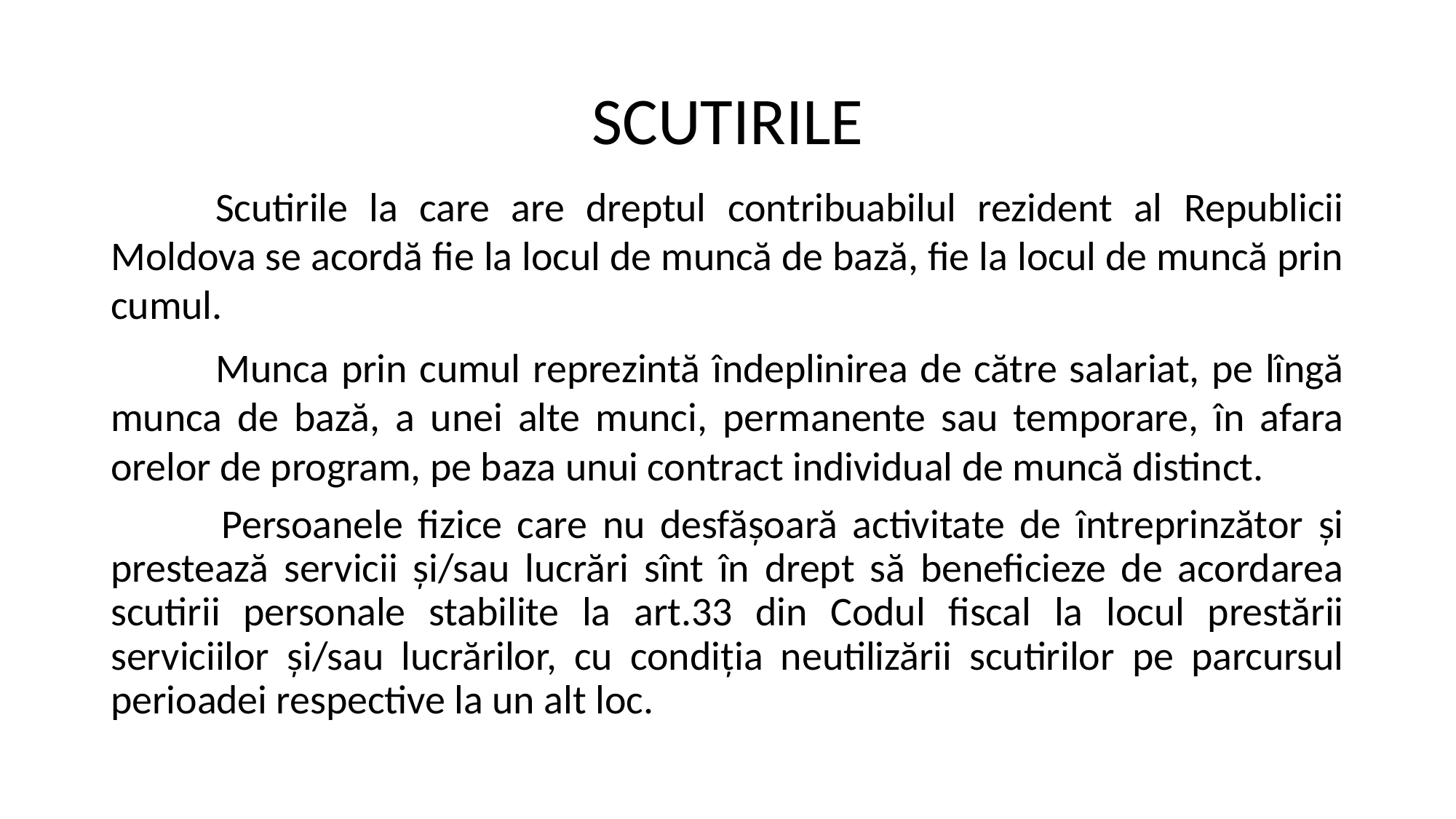

# SCUTIRILE
	Scutirile la care are dreptul contribuabilul rezident al Republicii Moldova se acordă fie la locul de muncă de bază, fie la locul de muncă prin cumul.
	Munca prin cumul reprezintă îndeplinirea de către salariat, pe lîngă munca de bază, a unei alte munci, permanente sau temporare, în afara orelor de program, pe baza unui contract individual de muncă distinct.
 	Persoanele fizice care nu desfăşoară activitate de întreprinzător şi prestează servicii şi/sau lucrări sînt în drept să beneficieze de acordarea scutirii personale stabilite la art.33 din Codul fiscal la locul prestării serviciilor şi/sau lucrărilor, cu condiţia neutilizării scutirilor pe parcursul perioadei respective la un alt loc.